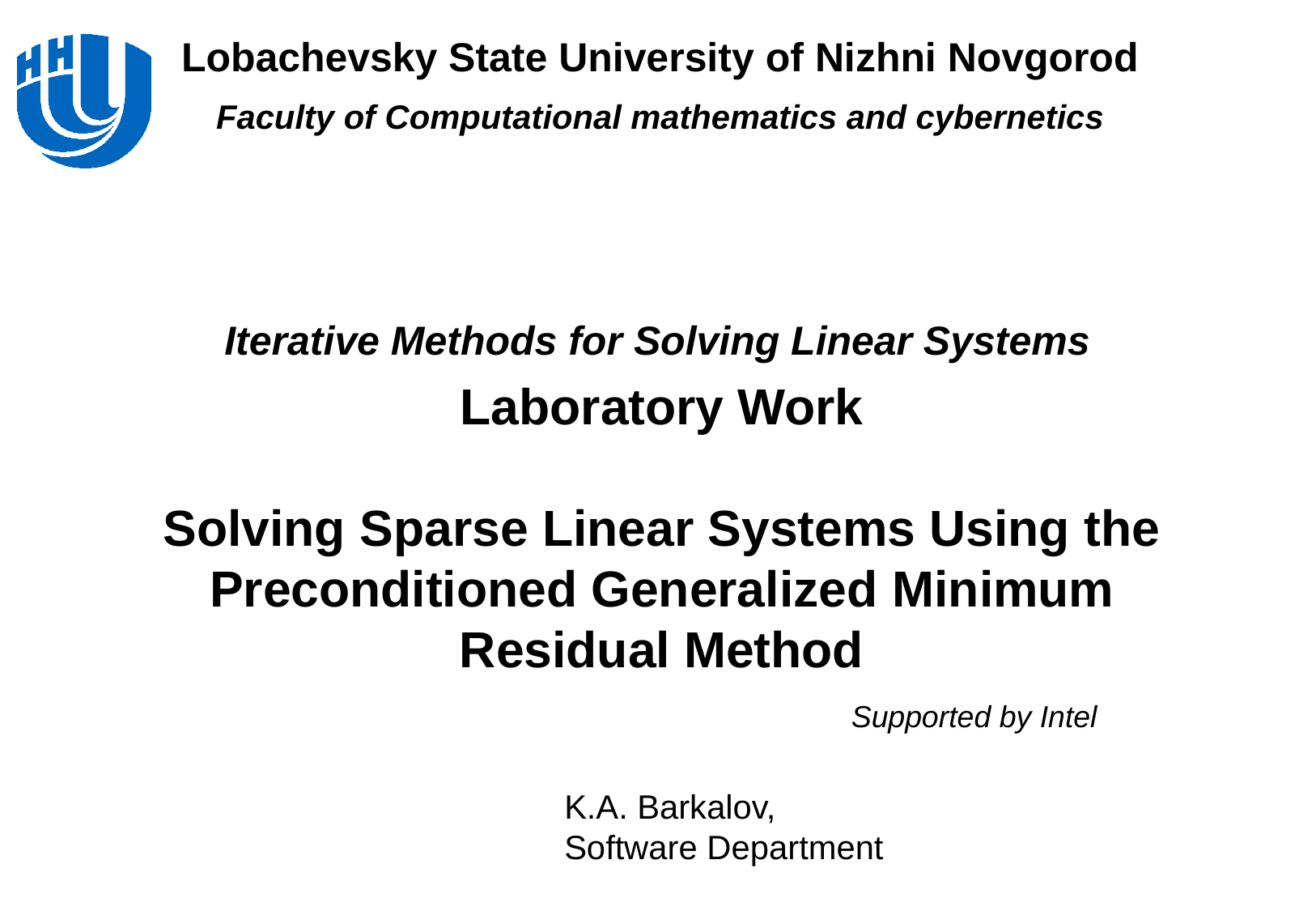

Iterative Methods for Solving Linear Systems
# Laboratory Work Solving Sparse Linear Systems Using the Preconditioned Generalized Minimum Residual Method
Supported by Intel
K.A. Barkalov,
Software Department